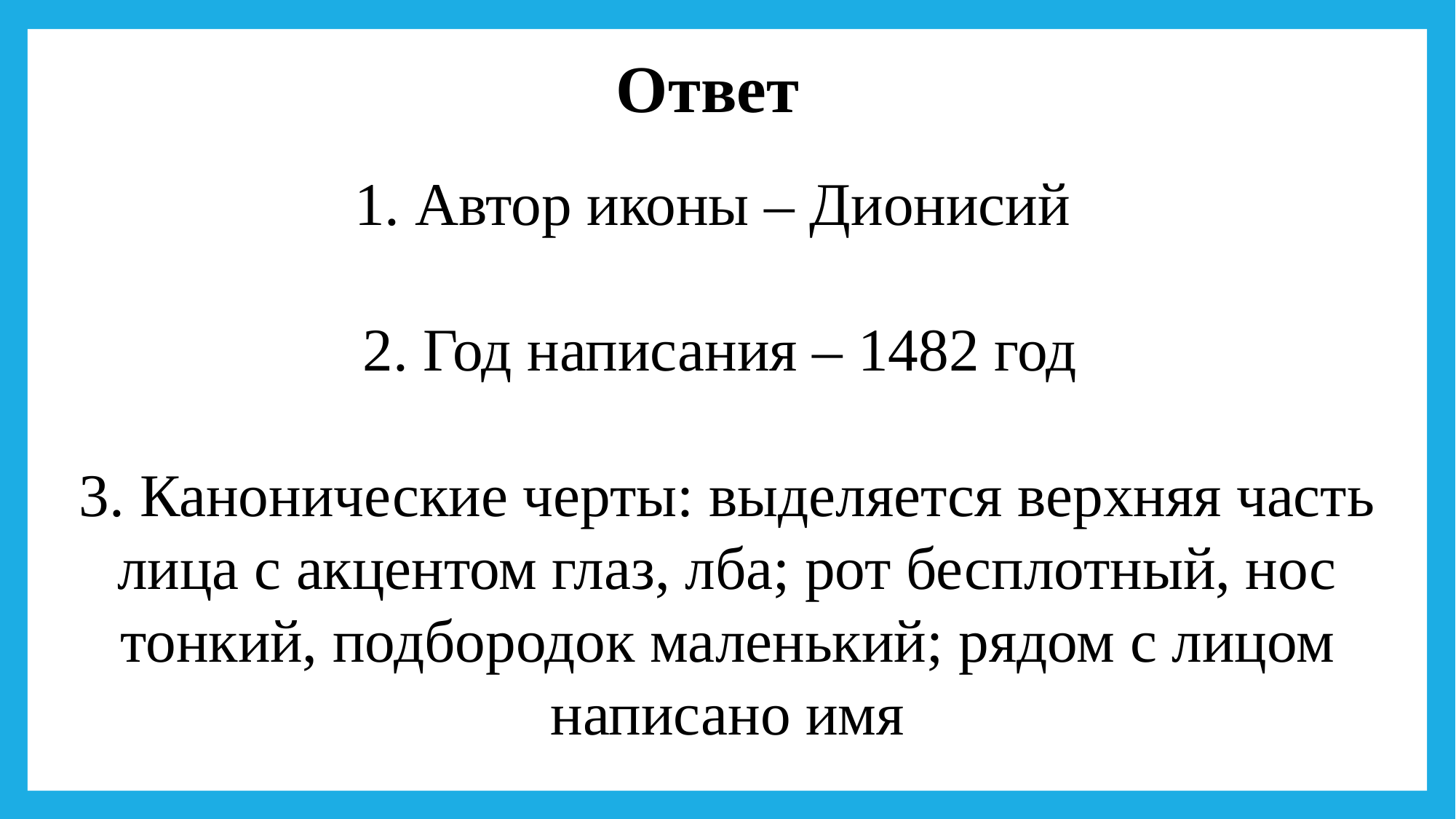

Ответ
1. Автор иконы – Дионисий

2. Год написания – 1482 год

3. Канонические черты: выделяется верхняя часть лица с акцентом глаз, лба; рот бесплотный, нос тонкий, подбородок маленький; рядом с лицом написано имя